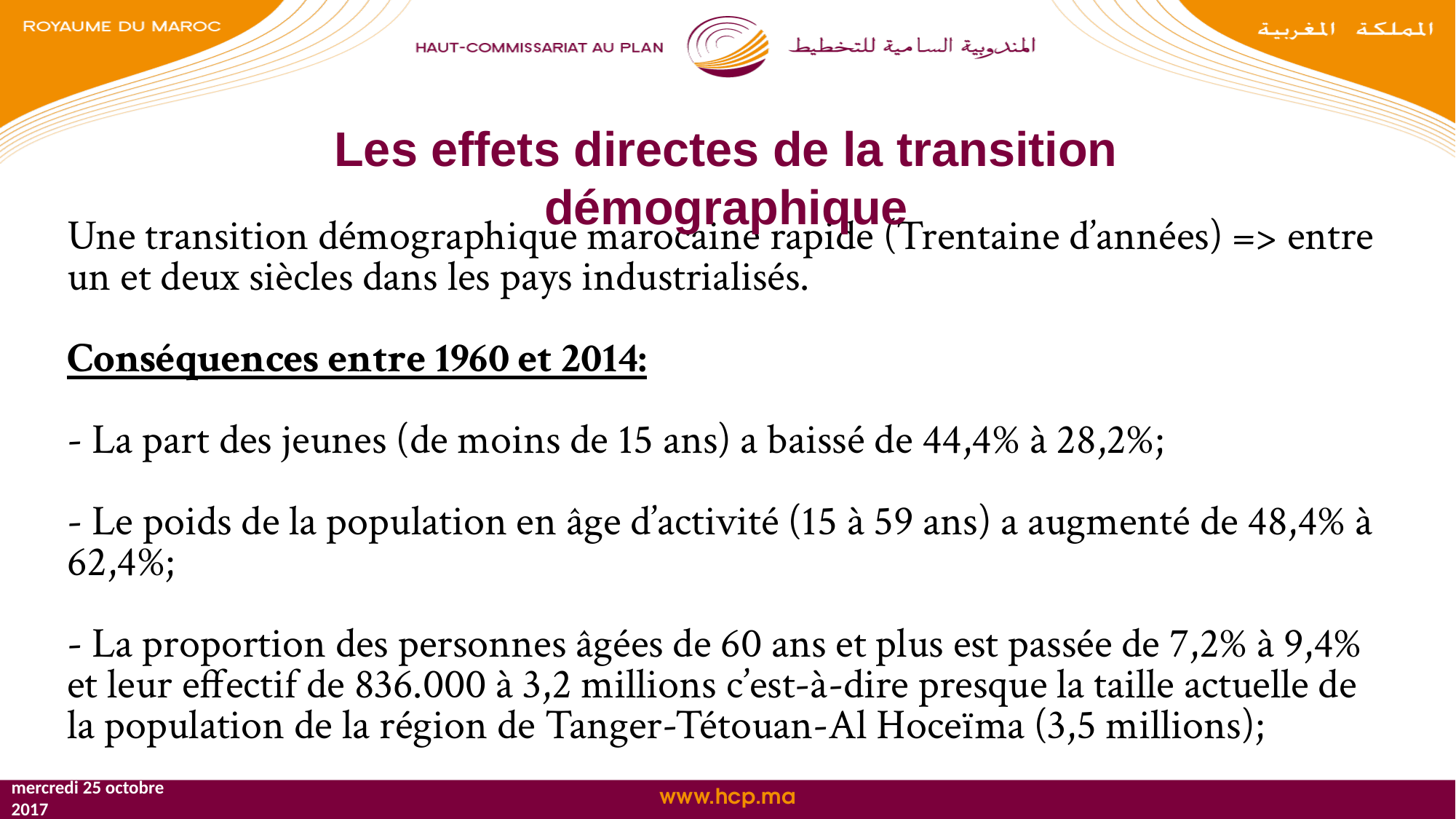

Les effets directes de la transition démographique
Une transition démographique marocaine rapide (Trentaine d’années) => entre un et deux siècles dans les pays industrialisés.

Conséquences entre 1960 et 2014:
- La part des jeunes (de moins de 15 ans) a baissé de 44,4% à 28,2%;
- Le poids de la population en âge d’activité (15 à 59 ans) a augmenté de 48,4% à 62,4%;
- La proportion des personnes âgées de 60 ans et plus est passée de 7,2% à 9,4% et leur effectif de 836.000 à 3,2 millions c’est-à-dire presque la taille actuelle de la population de la région de Tanger-Tétouan-Al Hoceïma (3,5 millions);
mercredi 25 octobre 2017